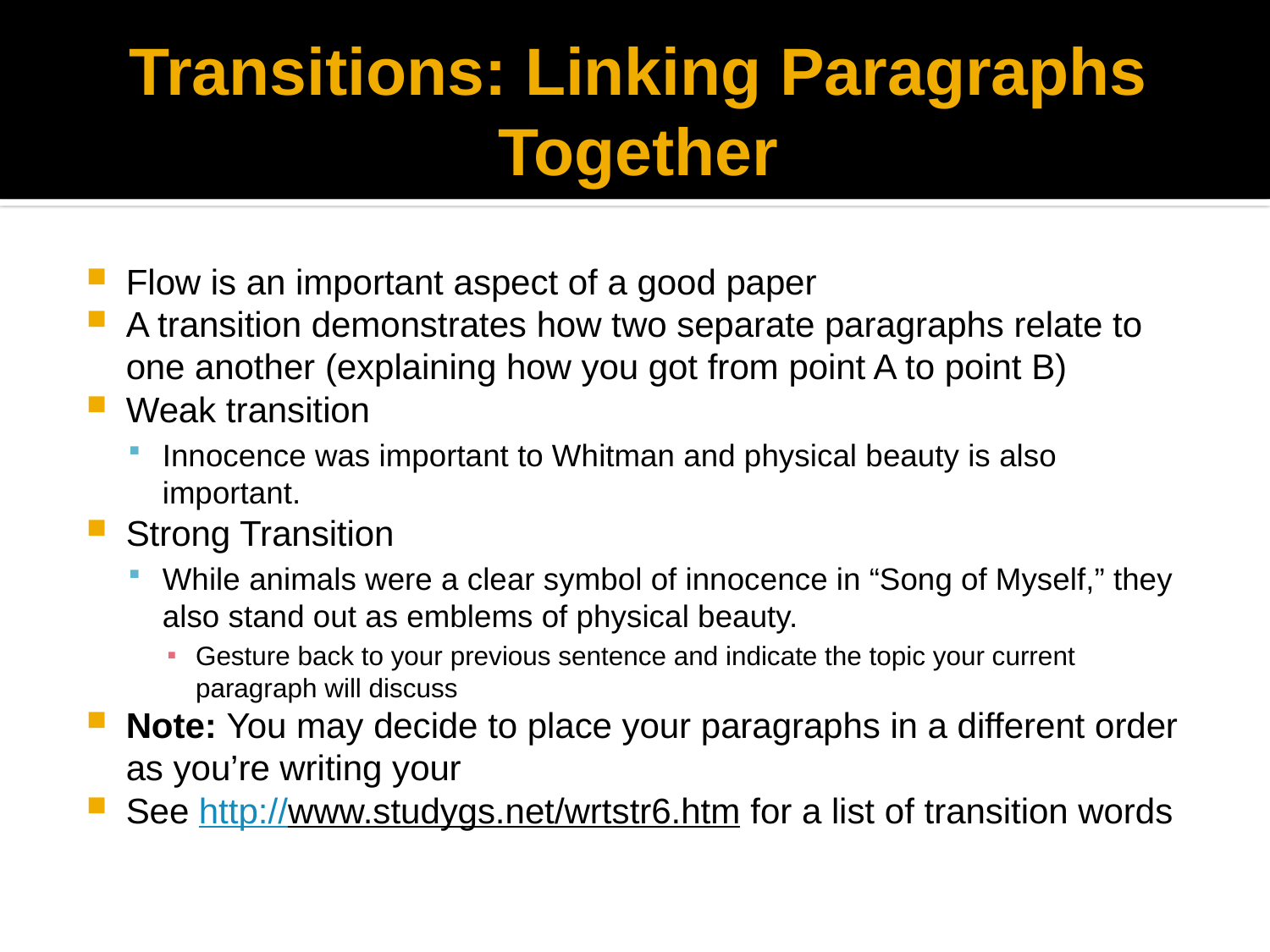

# Transitions: Linking Paragraphs Together
Flow is an important aspect of a good paper
A transition demonstrates how two separate paragraphs relate to one another (explaining how you got from point A to point B)
Weak transition
Innocence was important to Whitman and physical beauty is also important.
Strong Transition
While animals were a clear symbol of innocence in “Song of Myself,” they also stand out as emblems of physical beauty.
Gesture back to your previous sentence and indicate the topic your current paragraph will discuss
Note: You may decide to place your paragraphs in a different order as you’re writing your
See http://www.studygs.net/wrtstr6.htm for a list of transition words